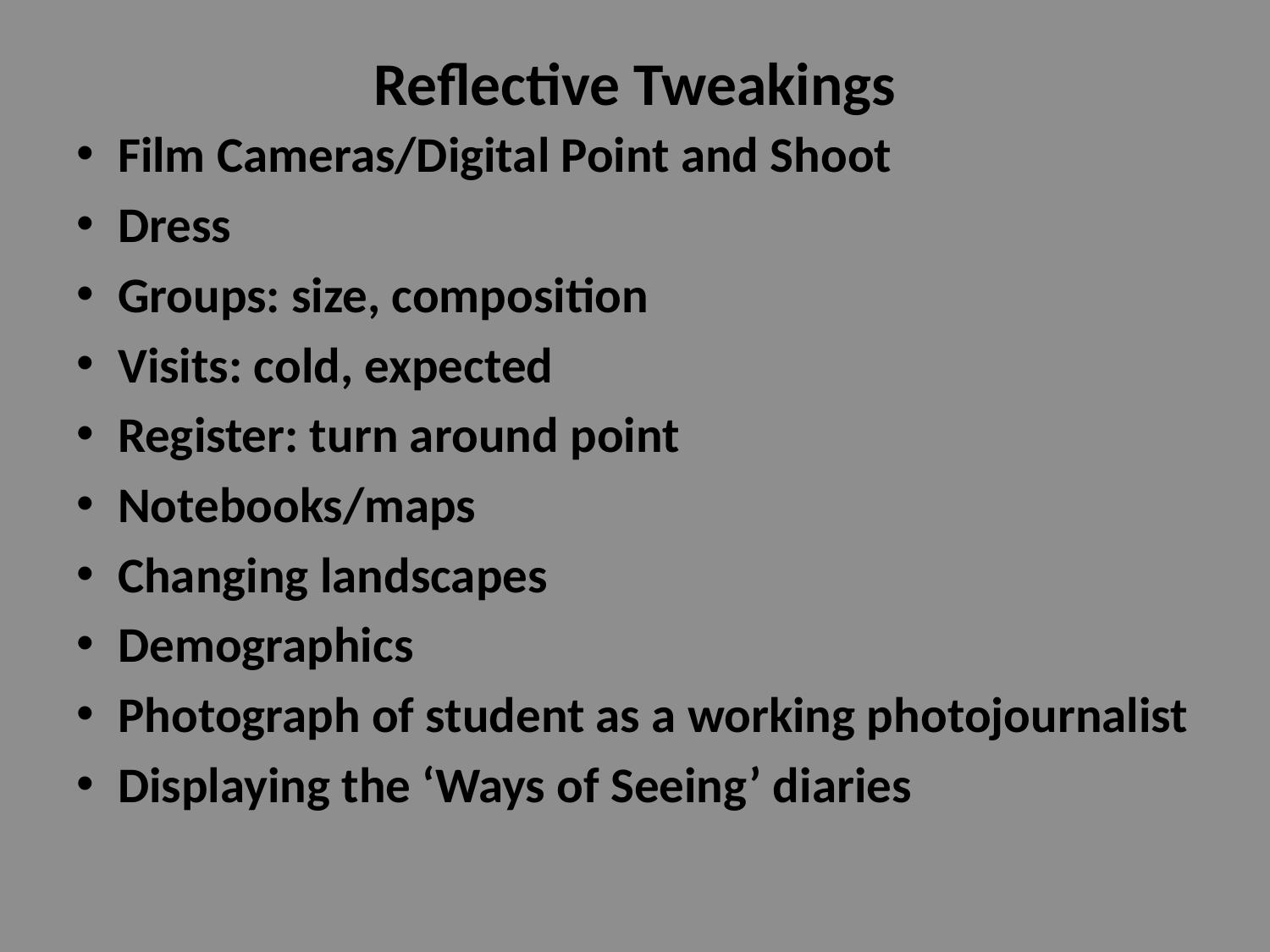

# Reflective Tweakings
Film Cameras/Digital Point and Shoot
Dress
Groups: size, composition
Visits: cold, expected
Register: turn around point
Notebooks/maps
Changing landscapes
Demographics
Photograph of student as a working photojournalist
Displaying the ‘Ways of Seeing’ diaries